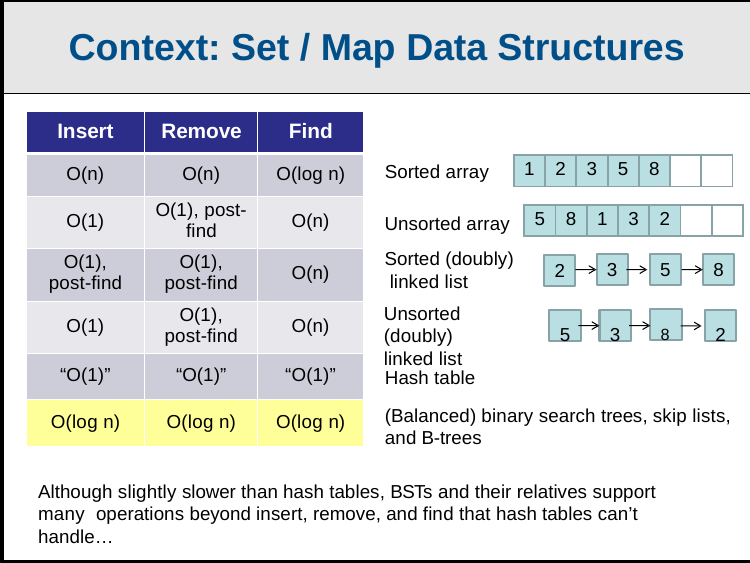

Context: Set / Map Data Structures
| Insert | Remove | Find |
| --- | --- | --- |
| O(n) | O(n) | O(log n) |
| O(1) | O(1), post- find | O(n) |
| O(1), post-find | O(1), post-find | O(n) |
| O(1) | O(1), post-find | O(n) |
| “O(1)” | “O(1)” | “O(1)” |
| O(log n) | O(log n) | O(log n) |
| 1 | 2 | 3 | 5 | 8 |  |  |
| --- | --- | --- | --- | --- | --- | --- |
Sorted array

Unsorted array
| 5 | 8 | 1 | 3 | 2 |  |  |
| --- | --- | --- | --- | --- | --- | --- |
Sorted (doubly)  linked list
Unsorted (doubly)
linked list

3
5
8
2

5	3	8	2

Hash table
(Balanced) binary search trees, skip lists,
and B-trees

Although slightly slower than hash tables, BSTs and their relatives support many  operations beyond insert, remove, and find that hash tables can’t handle…